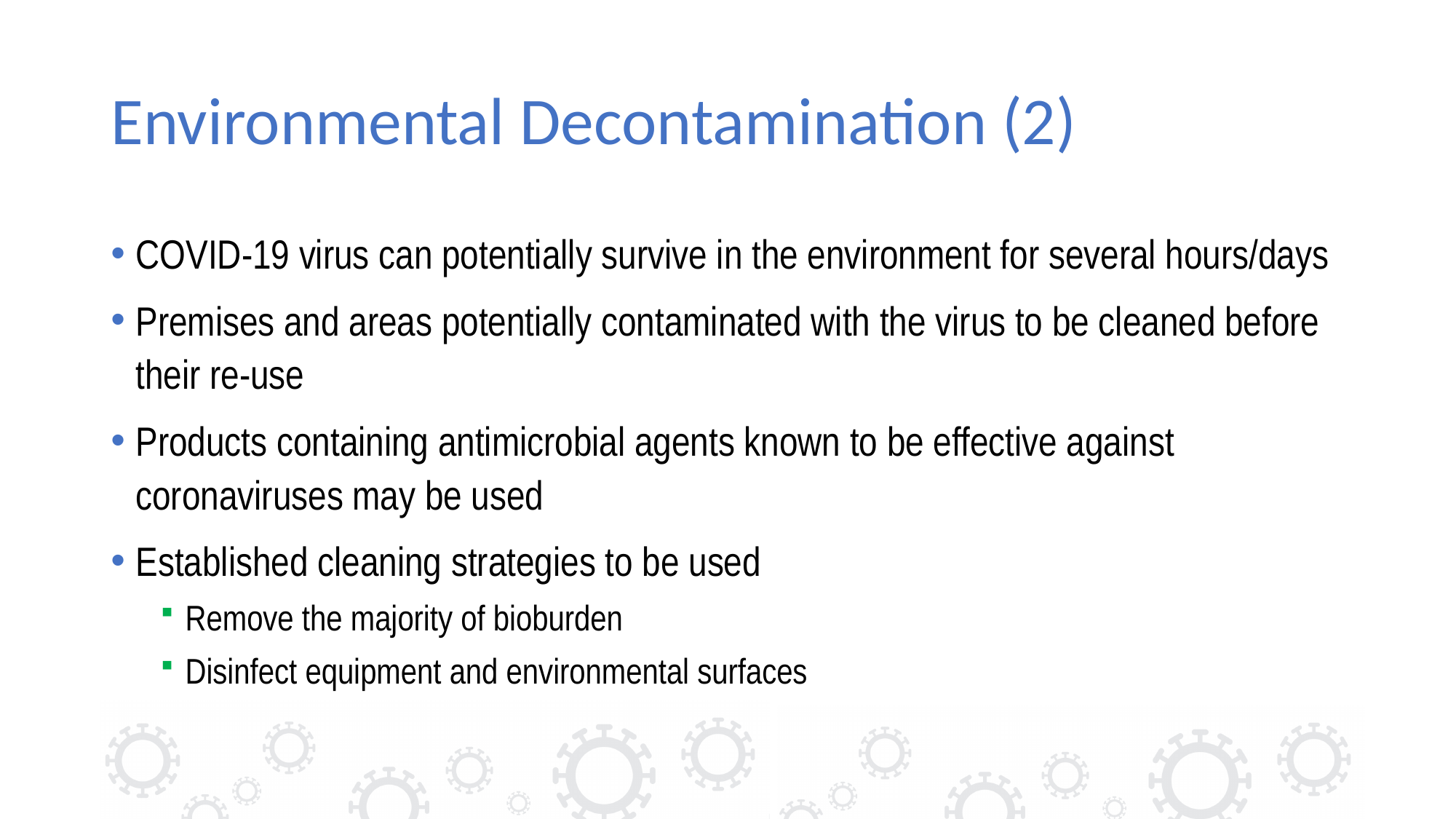

# Environmental Decontamination (2)
COVID-19 virus can potentially survive in the environment for several hours/days
Premises and areas potentially contaminated with the virus to be cleaned before their re-use
Products containing antimicrobial agents known to be effective against coronaviruses may be used
Established cleaning strategies to be used
Remove the majority of bioburden
Disinfect equipment and environmental surfaces